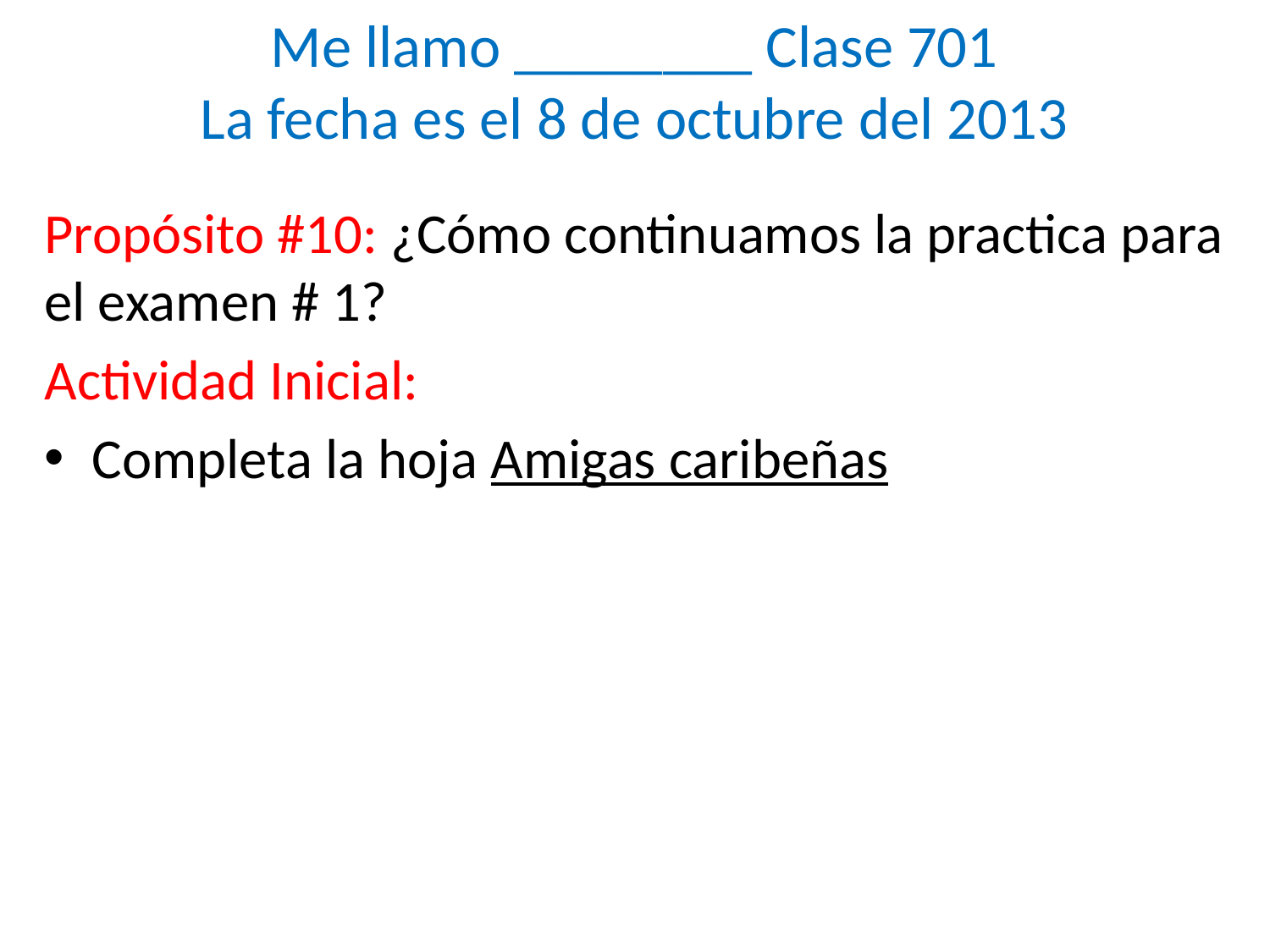

# Me llamo ________ Clase 701 La fecha es el 8 de octubre del 2013
Propósito #10: ¿Cómo continuamos la practica para el examen # 1?
Actividad Inicial:
Completa la hoja Amigas caribeñas